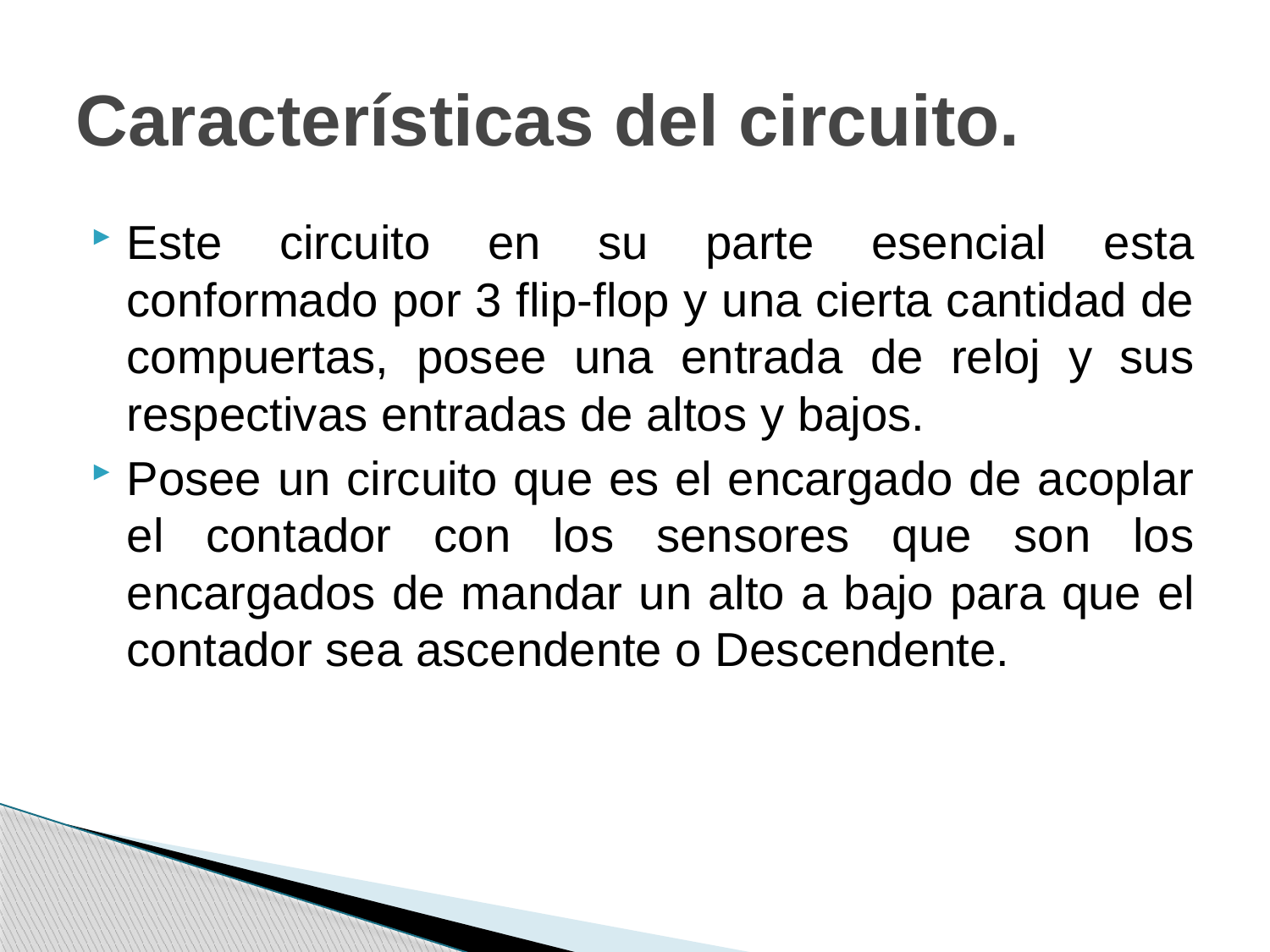

# Características del circuito.
Este circuito en su parte esencial esta conformado por 3 flip-flop y una cierta cantidad de compuertas, posee una entrada de reloj y sus respectivas entradas de altos y bajos.
Posee un circuito que es el encargado de acoplar el contador con los sensores que son los encargados de mandar un alto a bajo para que el contador sea ascendente o Descendente.